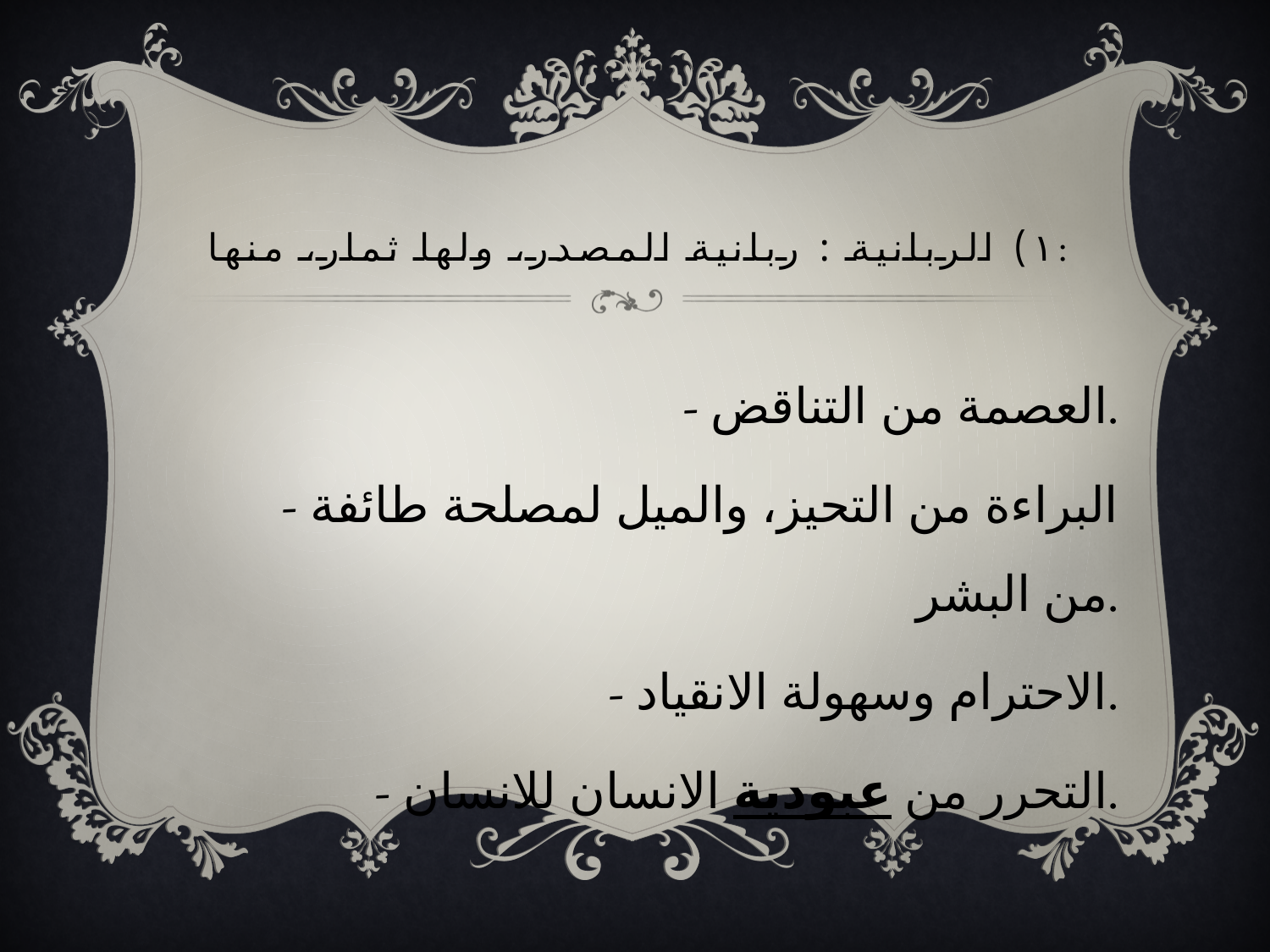

# ١) الربانية : ربانية المصدر، ولها ثمار، منها:
- العصمة من التناقض.
- البراءة من التحيز، والميل لمصلحة طائفة من البشر.
- الاحترام وسهولة الانقياد.
- التحرر من عبودية الانسان للانسان.